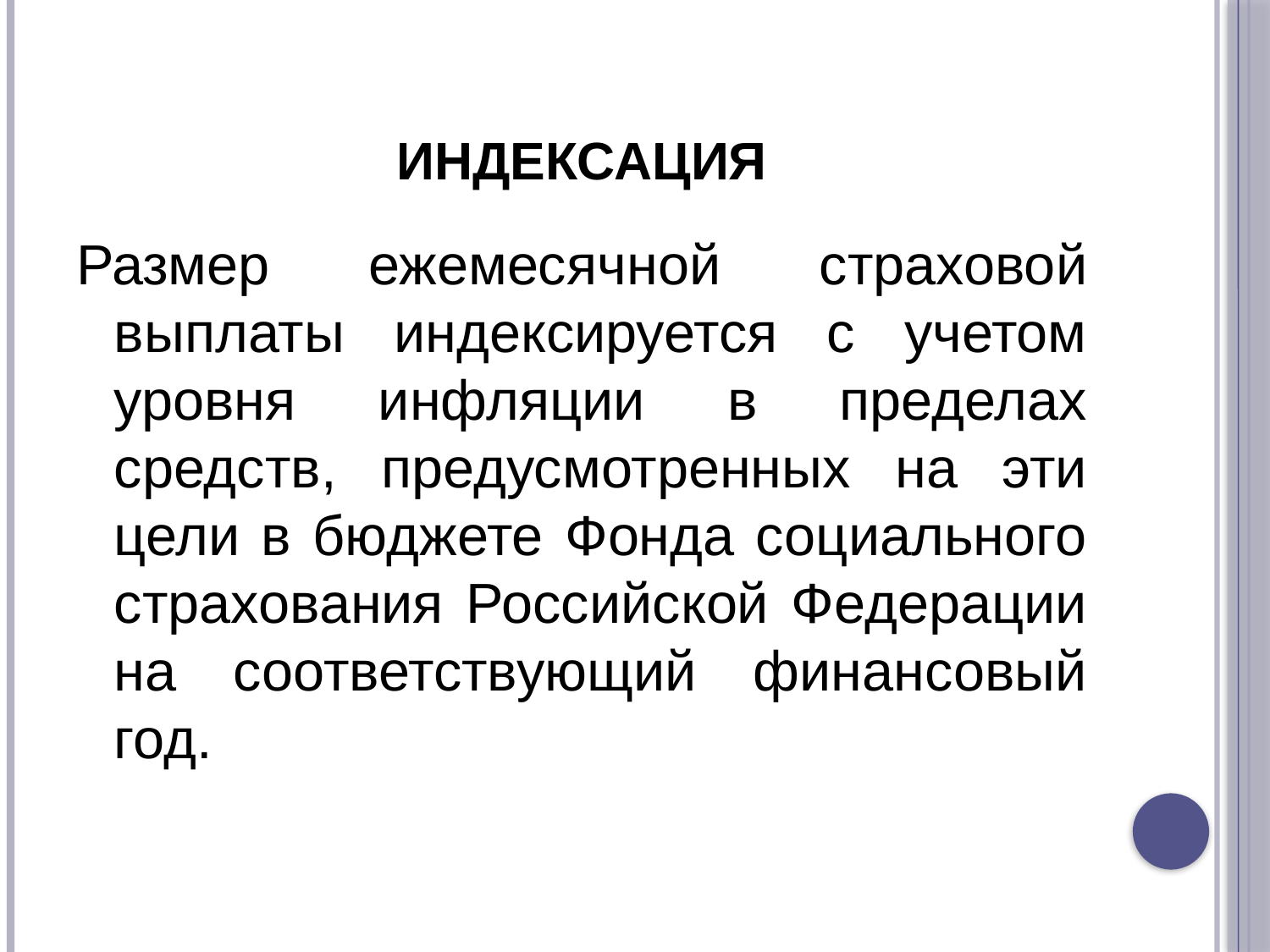

# ИНДЕКСАЦИЯ
Размер ежемесячной страховой выплаты индексируется с учетом уровня инфляции в пределах средств, предусмотренных на эти цели в бюджете Фонда социального страхования Российской Федерации на соответствующий финансовый год.